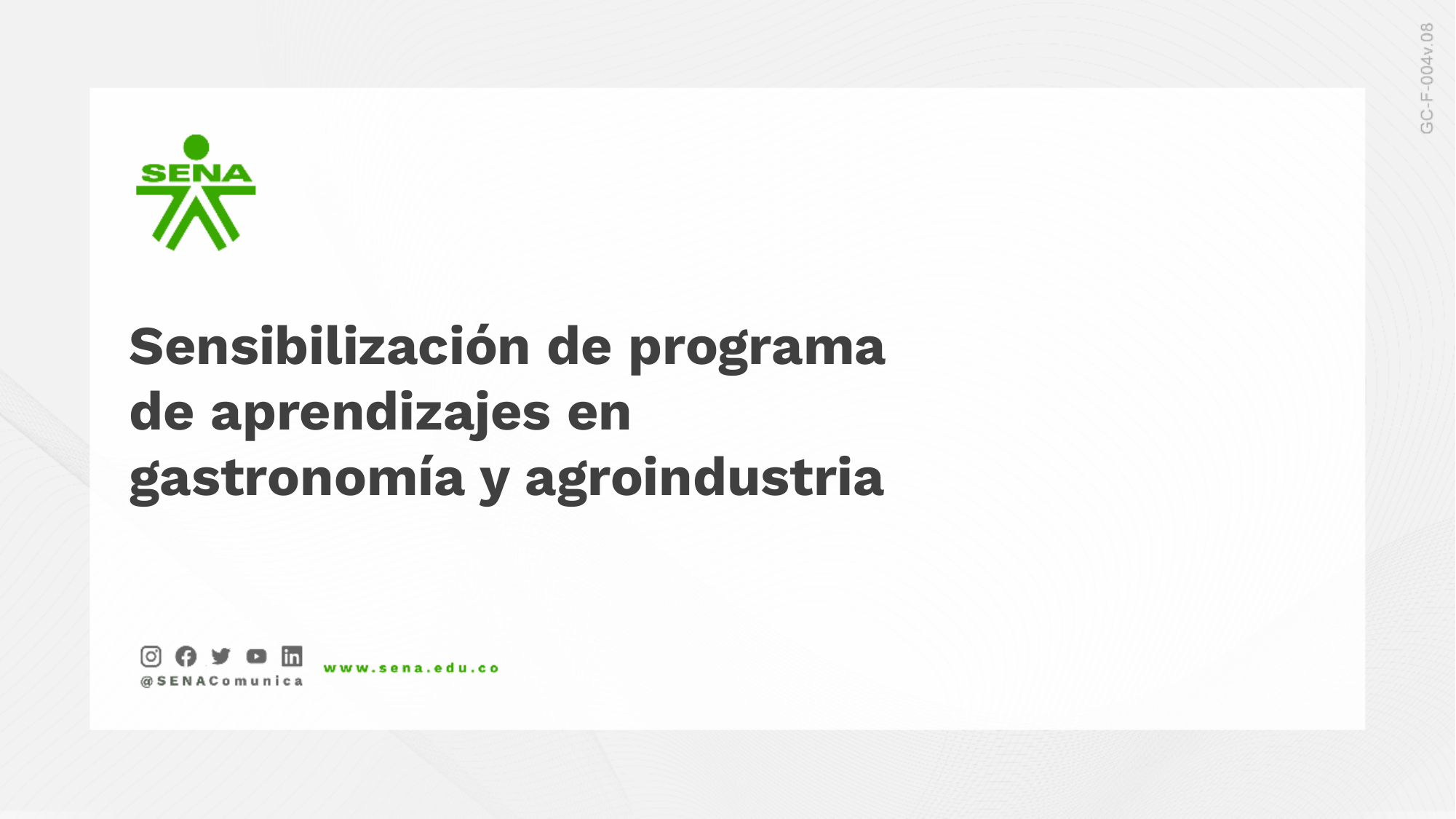

Sensibilización de programa de aprendizajes en gastronomía y agroindustria